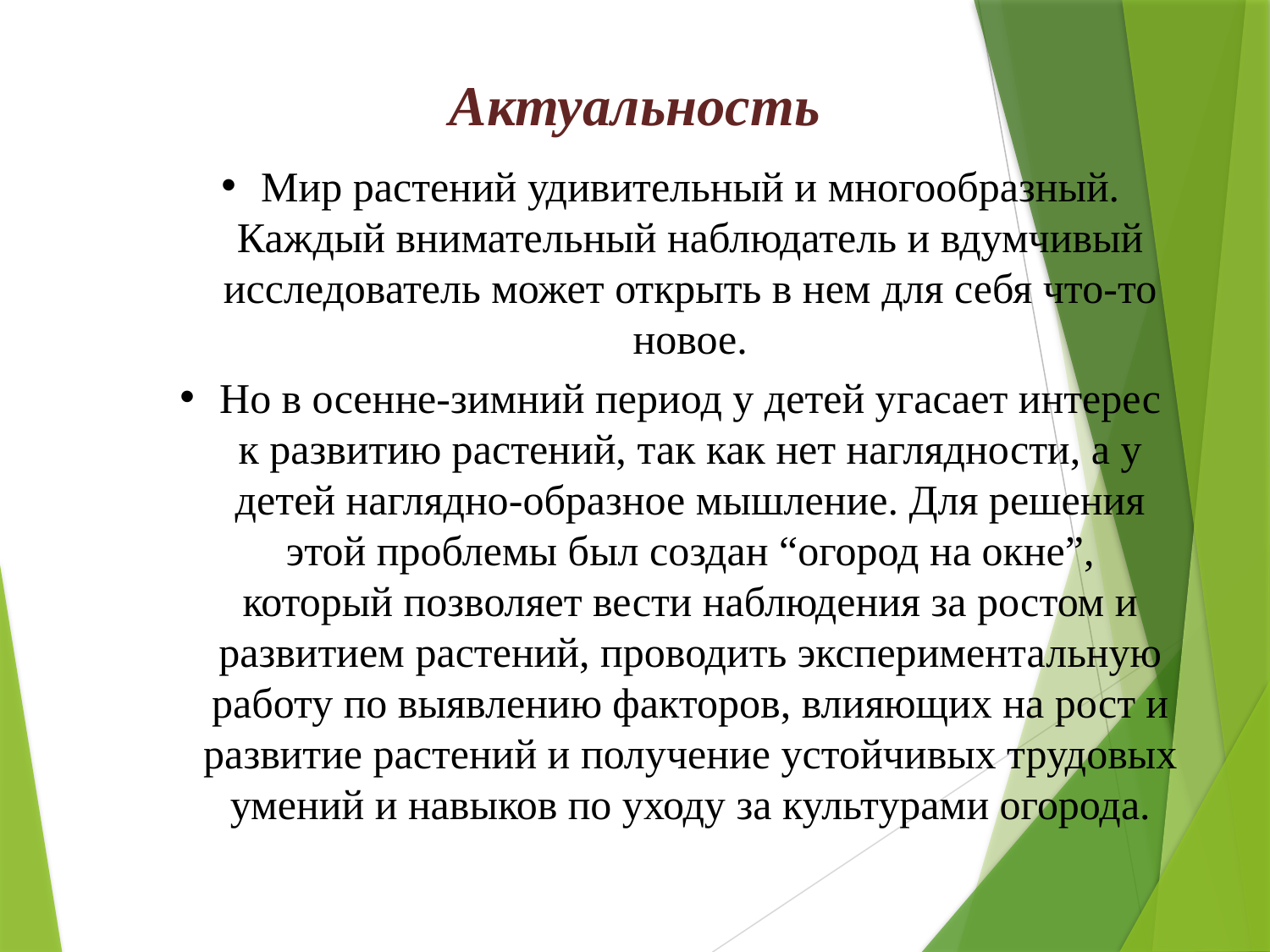

Актуальность
Мир растений удивительный и многообразный. Каждый внимательный наблюдатель и вдумчивый исследователь может открыть в нем для себя что-то новое.
Но в осенне-зимний период у детей угасает интерес к развитию растений, так как нет наглядности, а у детей наглядно-образное мышление. Для решения этой проблемы был создан “огород на окне”, который позволяет вести наблюдения за ростом и развитием растений, проводить экспериментальную работу по выявлению факторов, влияющих на рост и развитие растений и получение устойчивых трудовых умений и навыков по уходу за культурами огорода.